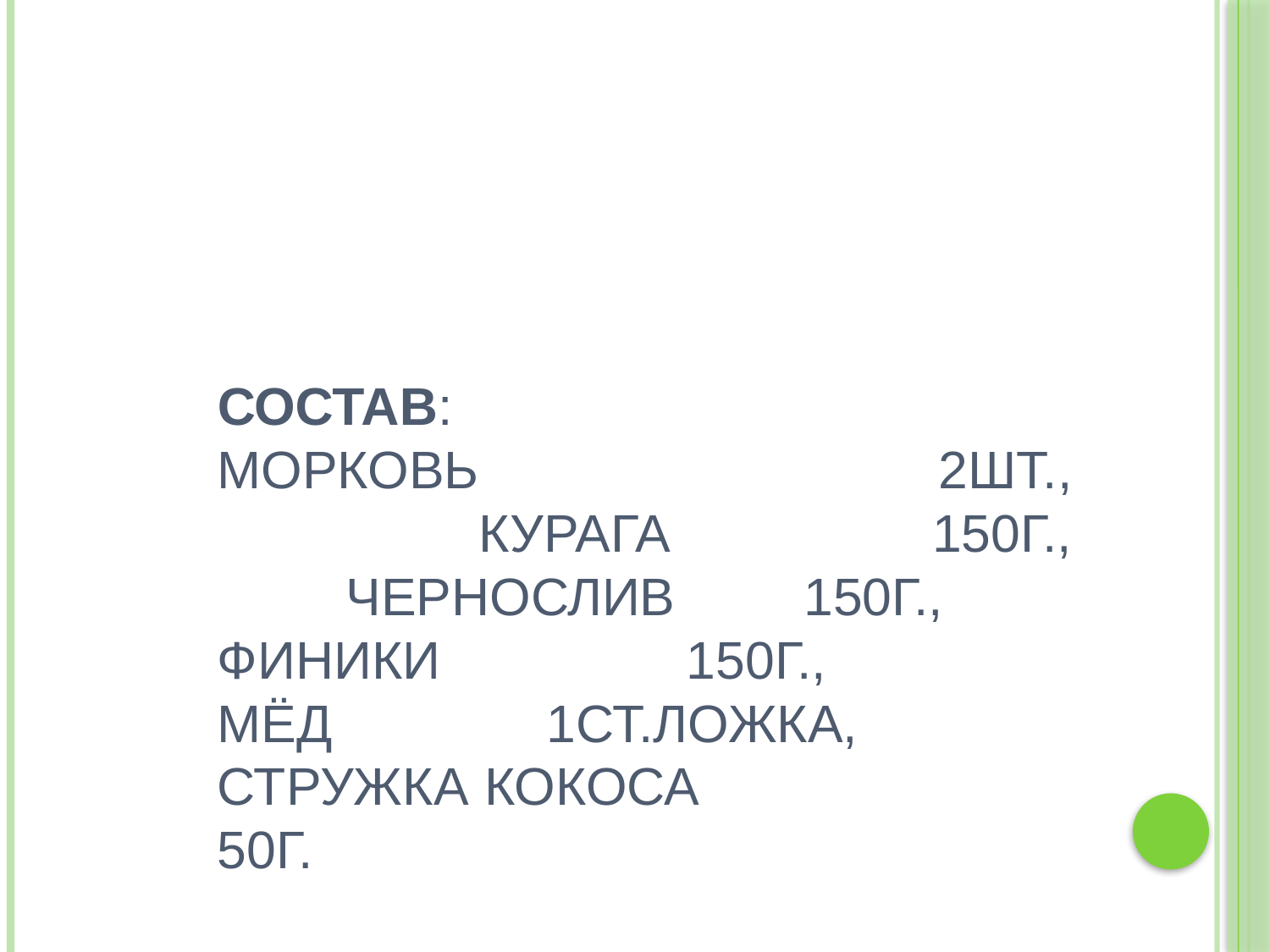

# Состав: морковь 2шт., курага 150г., чернослив 150г., финики 150г., мёд 1ст.ложка, стружка кокоса                         50г.